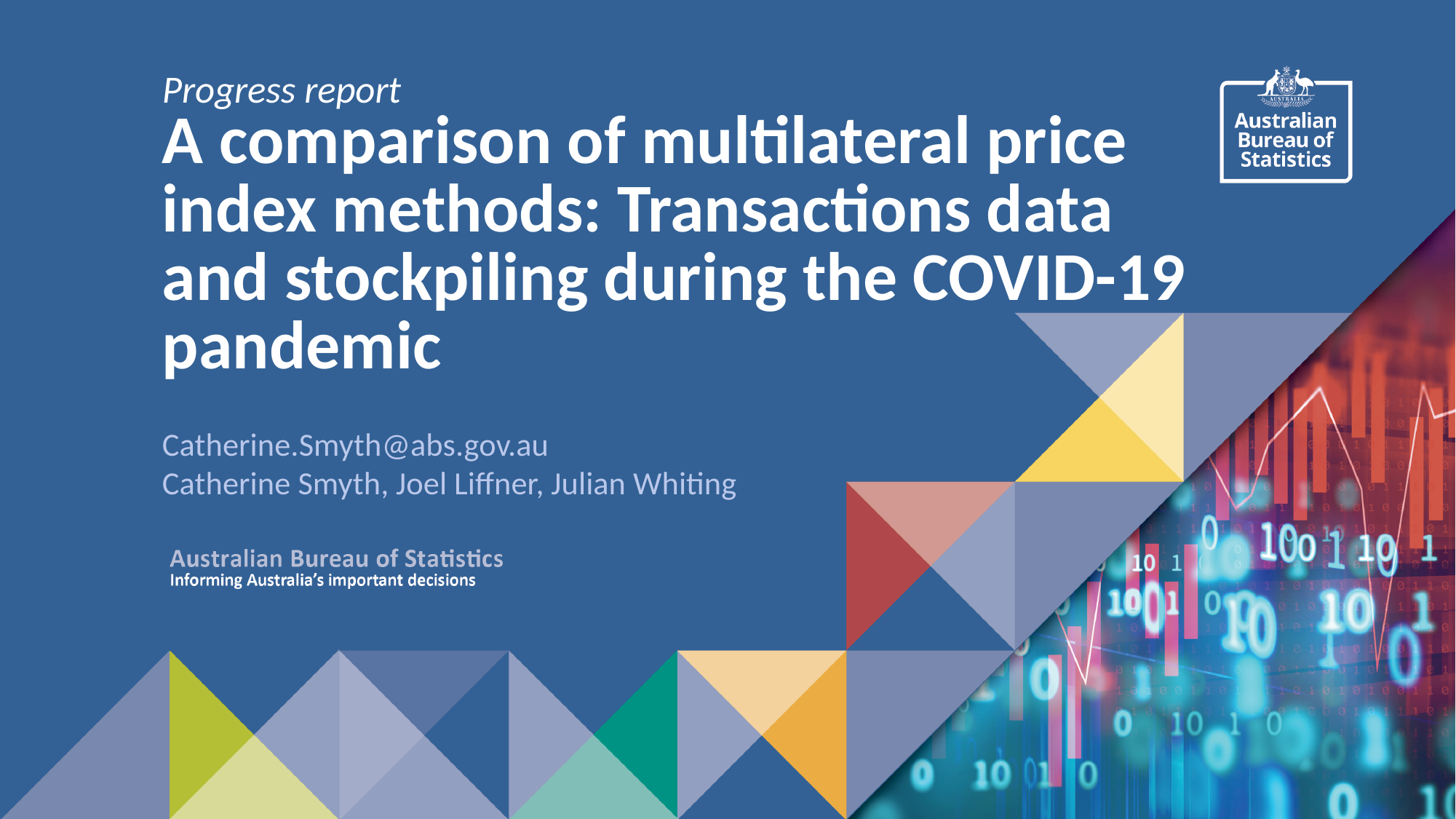

# Progress report A comparison of multilateral price index methods: Transactions data and stockpiling during the COVID-19 pandemic
Catherine.Smyth@abs.gov.au
Catherine Smyth, Joel Liffner, Julian Whiting